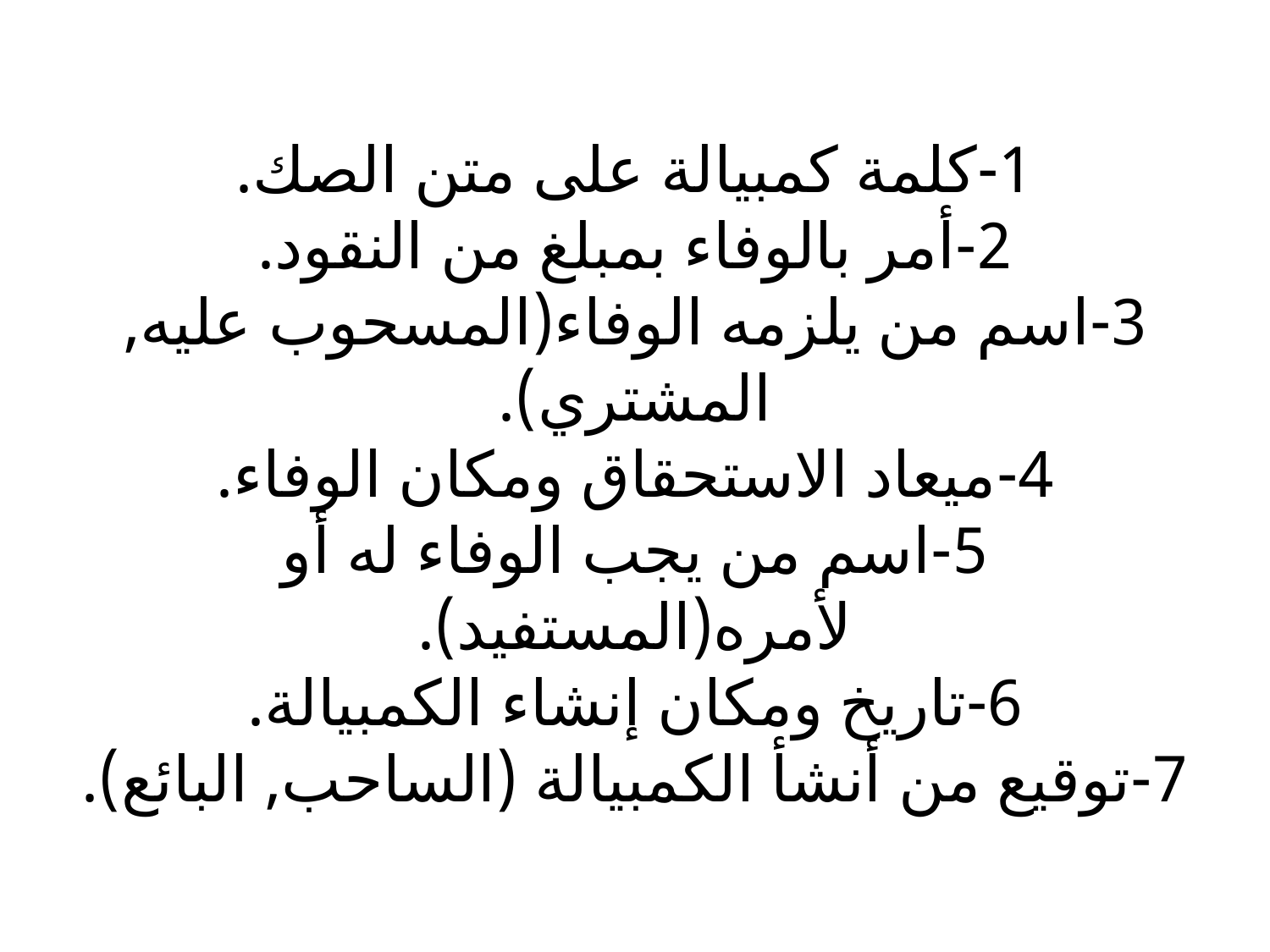

# 1-كلمة كمبيالة على متن الصك. 2-أمر بالوفاء بمبلغ من النقود. 3-اسم من يلزمه الوفاء(المسحوب عليه, المشتري). 4-ميعاد الاستحقاق ومكان الوفاء. 5-اسم من يجب الوفاء له أو لأمره(المستفيد). 6-تاريخ ومكان إنشاء الكمبيالة. 7-توقيع من أنشأ الكمبيالة (الساحب, البائع).